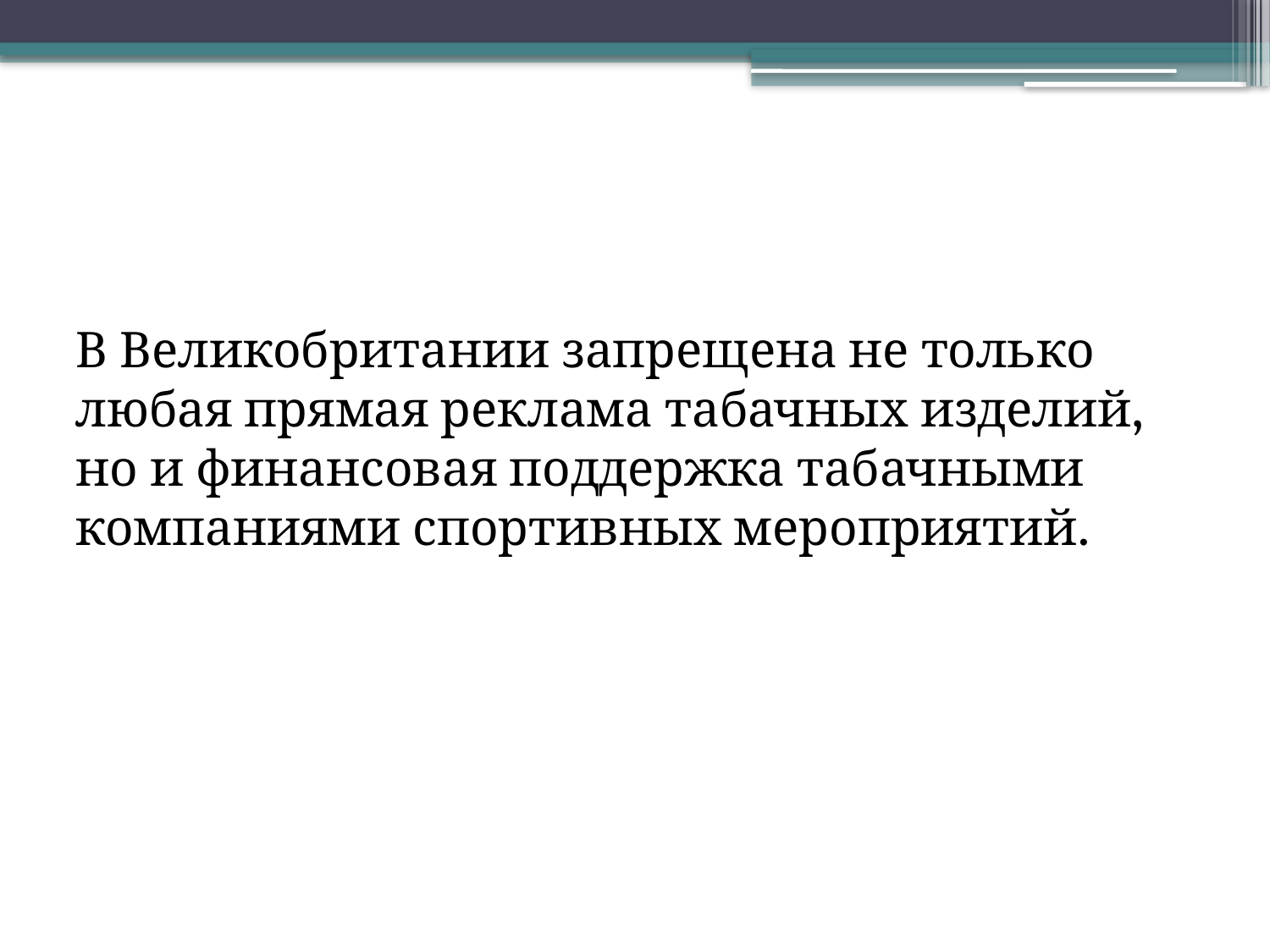

В Великобритании запрещена не только любая прямая реклама табачных изделий, но и финансовая поддержка табачными компаниями спортивных мероприятий.